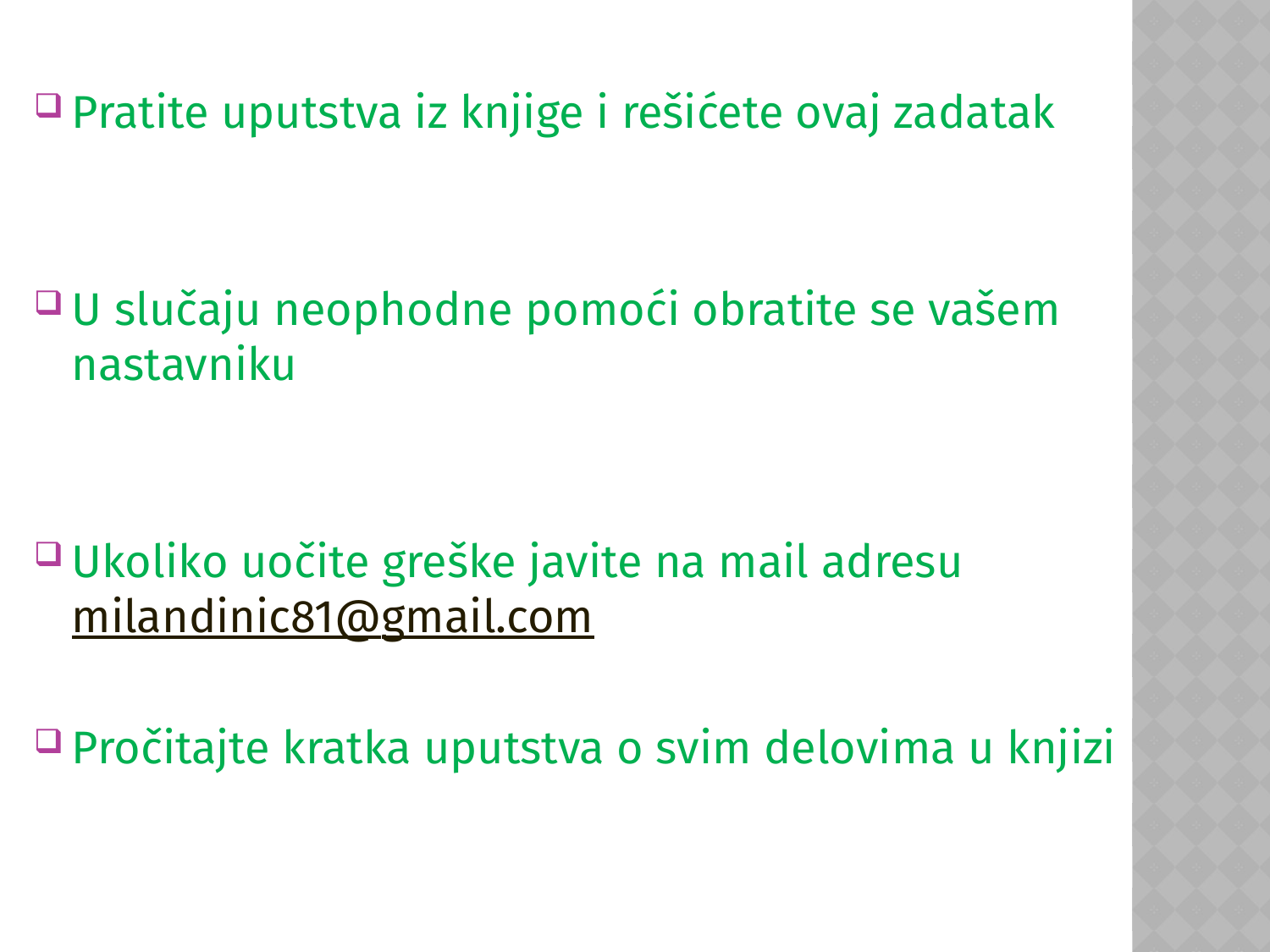

Pratite uputstva iz knjige i rešićete ovaj zadatak

U slučaju neophodne pomoći obratite se vašem nastavniku

Ukoliko uočite greške javite na mail adresu milandinic81@gmail.com

Pročitajte kratka uputstva o svim delovima u knjizi